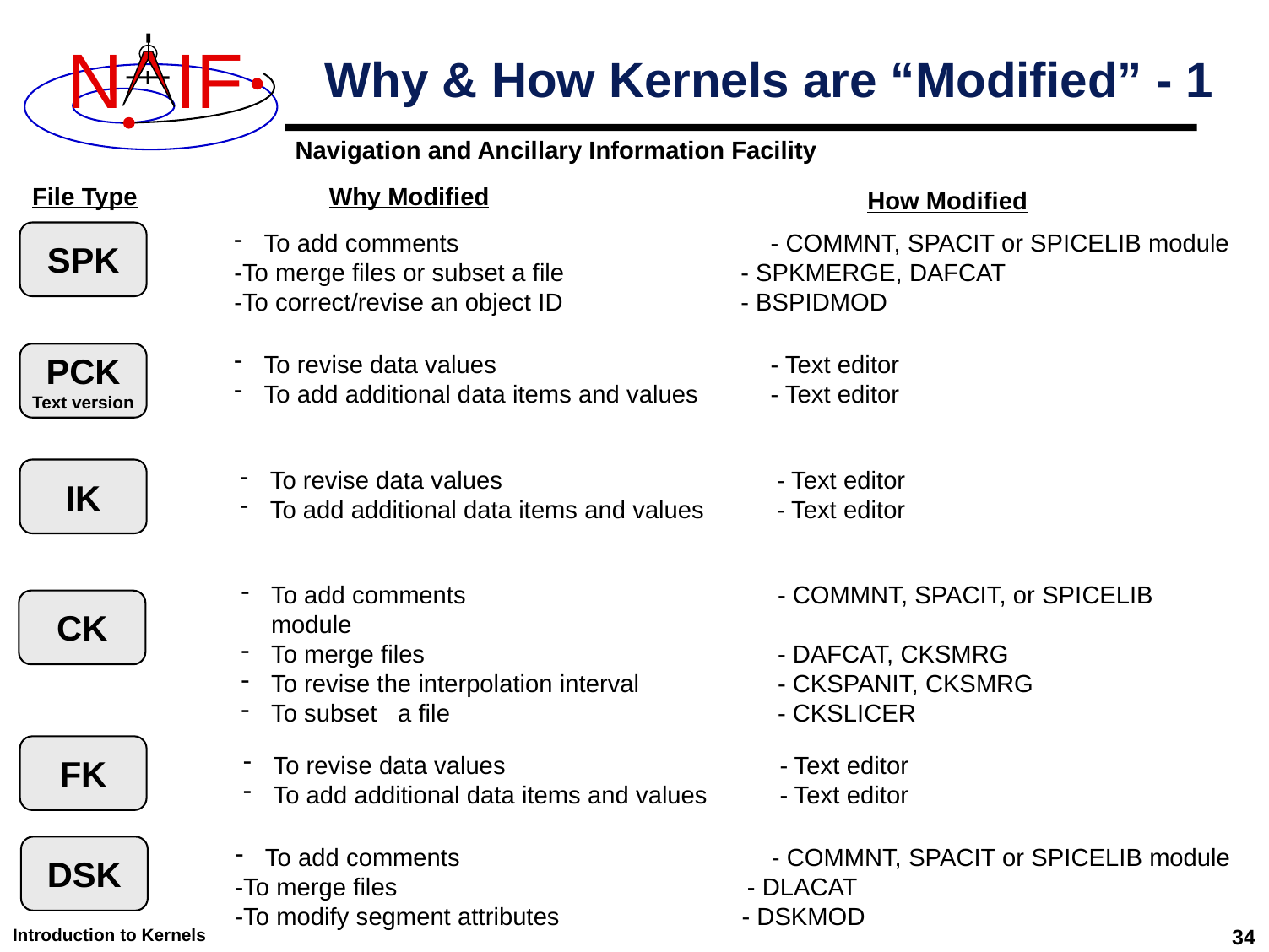

# Why & How Kernels are “Modified” - 1
File Type
Why Modified
How Modified
To add comments			- COMMNT, SPACIT or SPICELIB module
-To merge files or subset a file		- SPKMERGE, DAFCAT
-To correct/revise an object ID		- BSPIDMOD
SPK
To revise data values			- Text editor
To add additional data items and values	- Text editor
PCK
Text version
To revise data values			- Text editor
To add additional data items and values	- Text editor
IK
To add comments			- COMMNT, SPACIT, or SPICELIB module
To merge files			- DAFCAT, CKSMRG
To revise the interpolation interval		- CKSPANIT, CKSMRG
To subset	a file			- CKSLICER
CK
FK
To revise data values			- Text editor
To add additional data items and values	- Text editor
To add comments			- COMMNT, SPACIT or SPICELIB module
-To merge files		                   - DLACAT
-To modify segment attributes		- DSKMOD
DSK
Introduction to Kernels
34